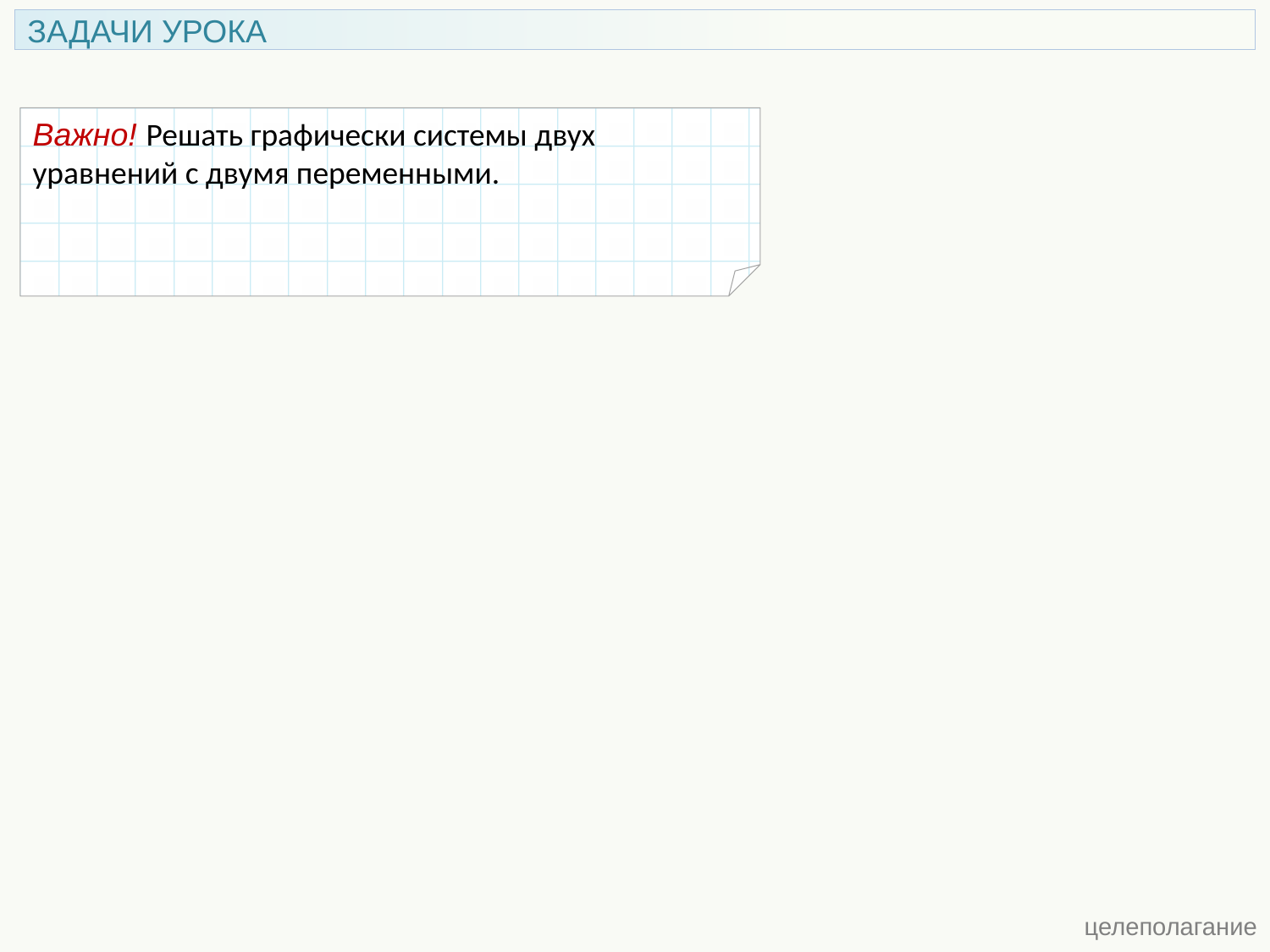

ЗАДАЧИ УРОКА

Важно! Решать графически системы двух уравнений с двумя переменными.
  целеполагание